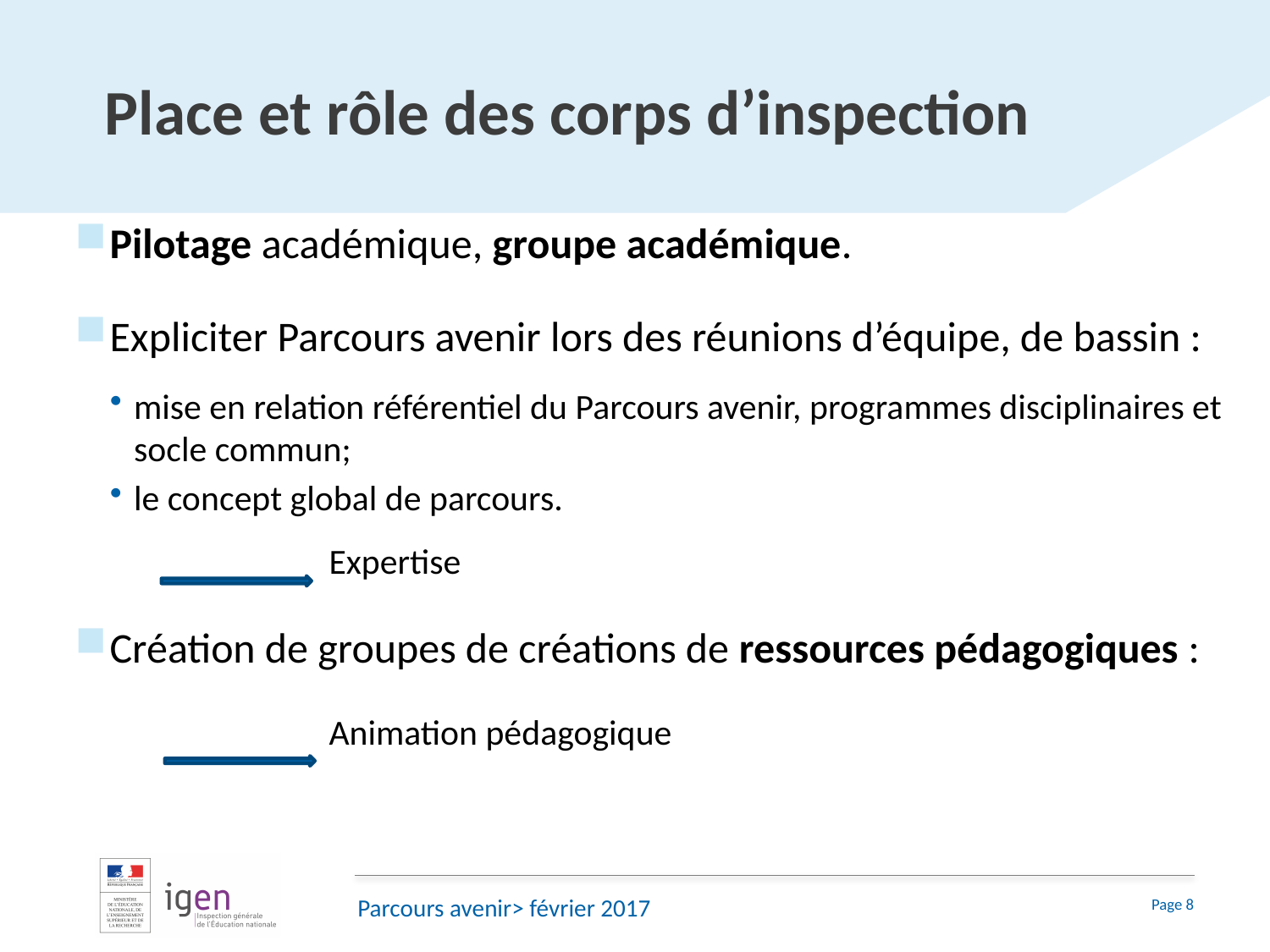

# Place et rôle des corps d’inspection
Pilotage académique, groupe académique.
Expliciter Parcours avenir lors des réunions d’équipe, de bassin :
mise en relation référentiel du Parcours avenir, programmes disciplinaires et socle commun;
le concept global de parcours.
		Expertise
Création de groupes de créations de ressources pédagogiques :
		Animation pédagogique